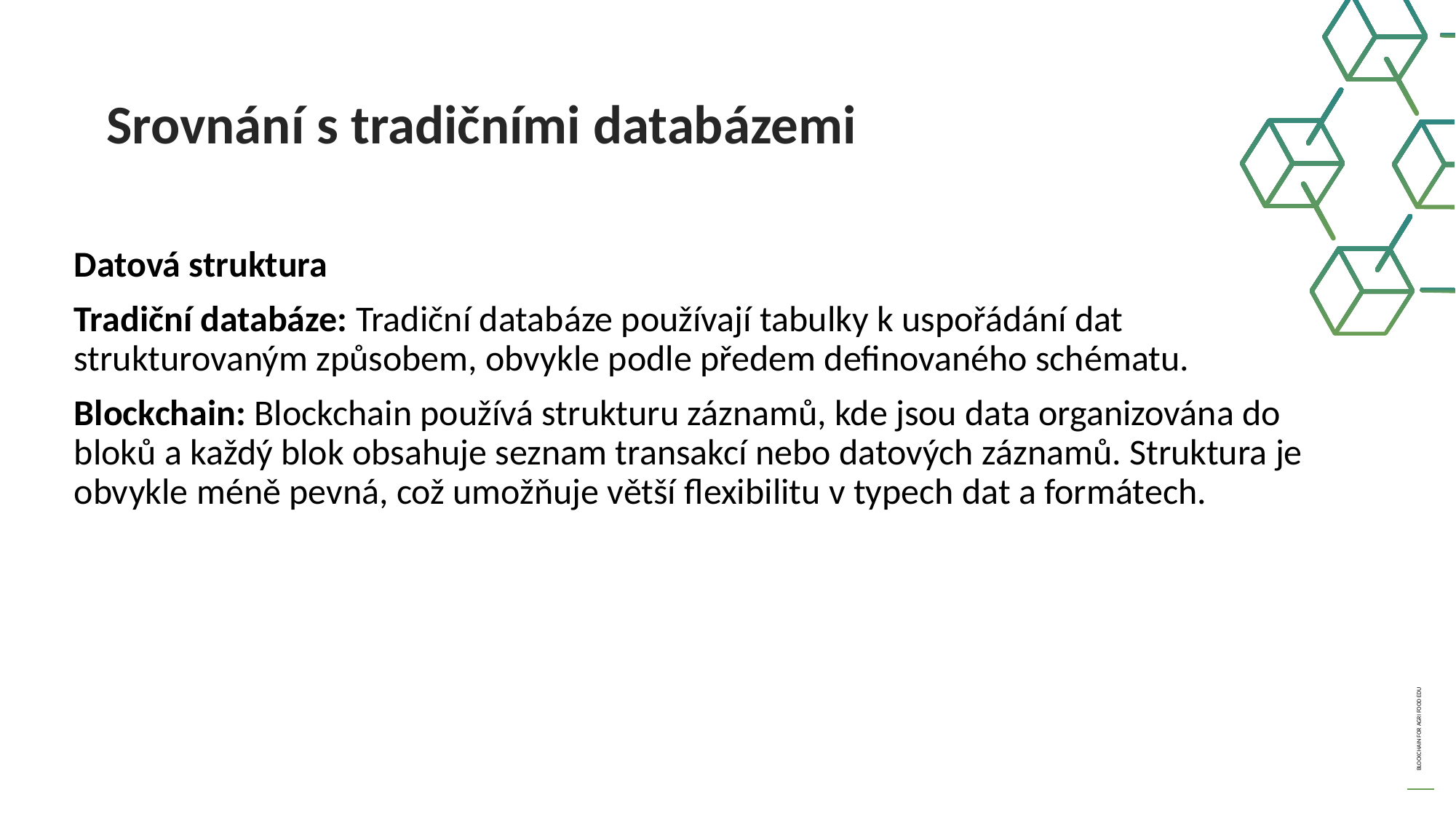

Srovnání s tradičními databázemi
Datová struktura
Tradiční databáze: Tradiční databáze používají tabulky k uspořádání dat strukturovaným způsobem, obvykle podle předem definovaného schématu.
Blockchain: Blockchain používá strukturu záznamů, kde jsou data organizována do bloků a každý blok obsahuje seznam transakcí nebo datových záznamů. Struktura je obvykle méně pevná, což umožňuje větší flexibilitu v typech dat a formátech.